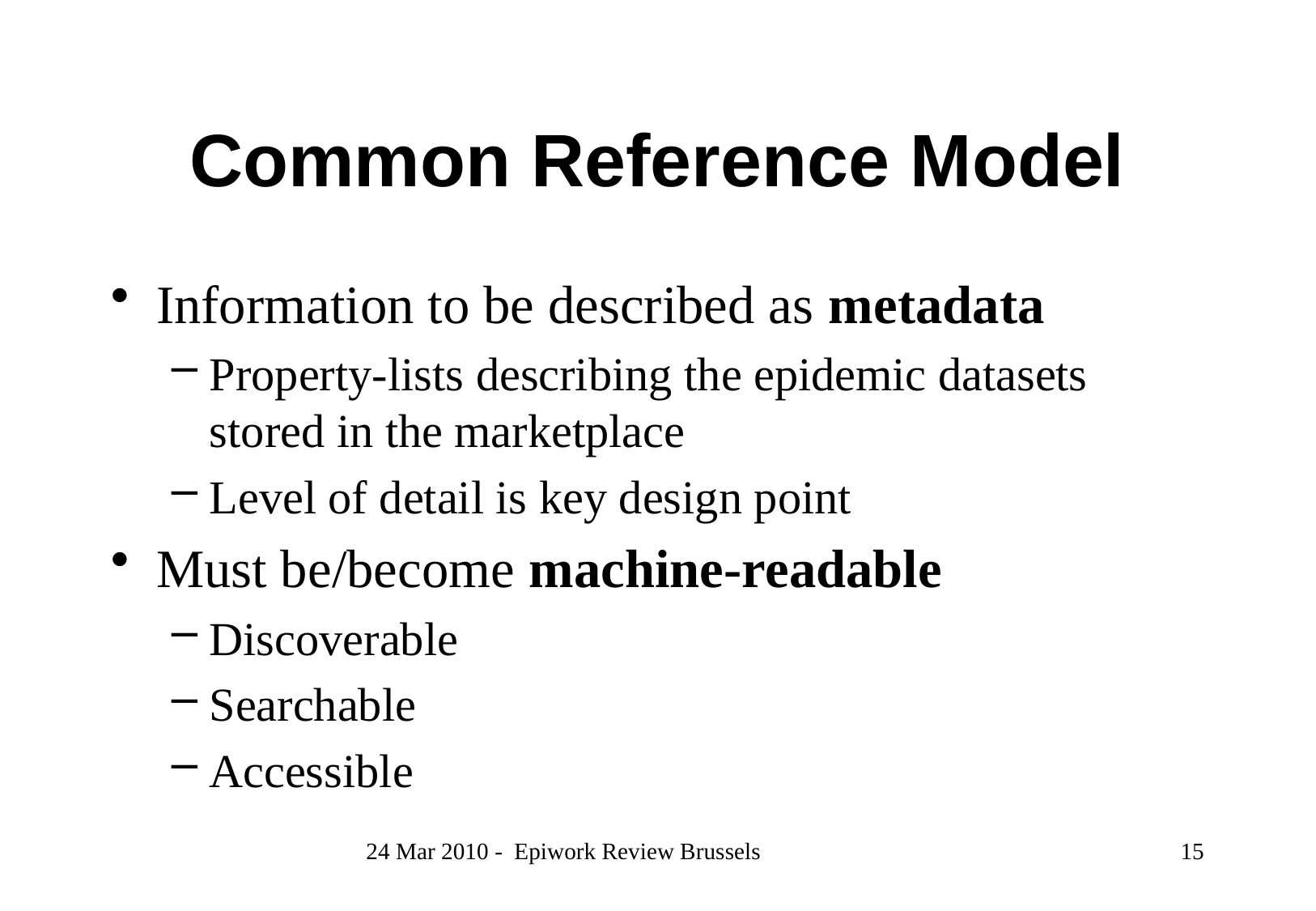

# Common Reference Model
Information to be described as metadata
Property-lists describing the epidemic datasets stored in the marketplace
Level of detail is key design point
Must be/become machine-readable
Discoverable
Searchable
Accessible
24 Mar 2010 -  Epiwork Review Brussels
15